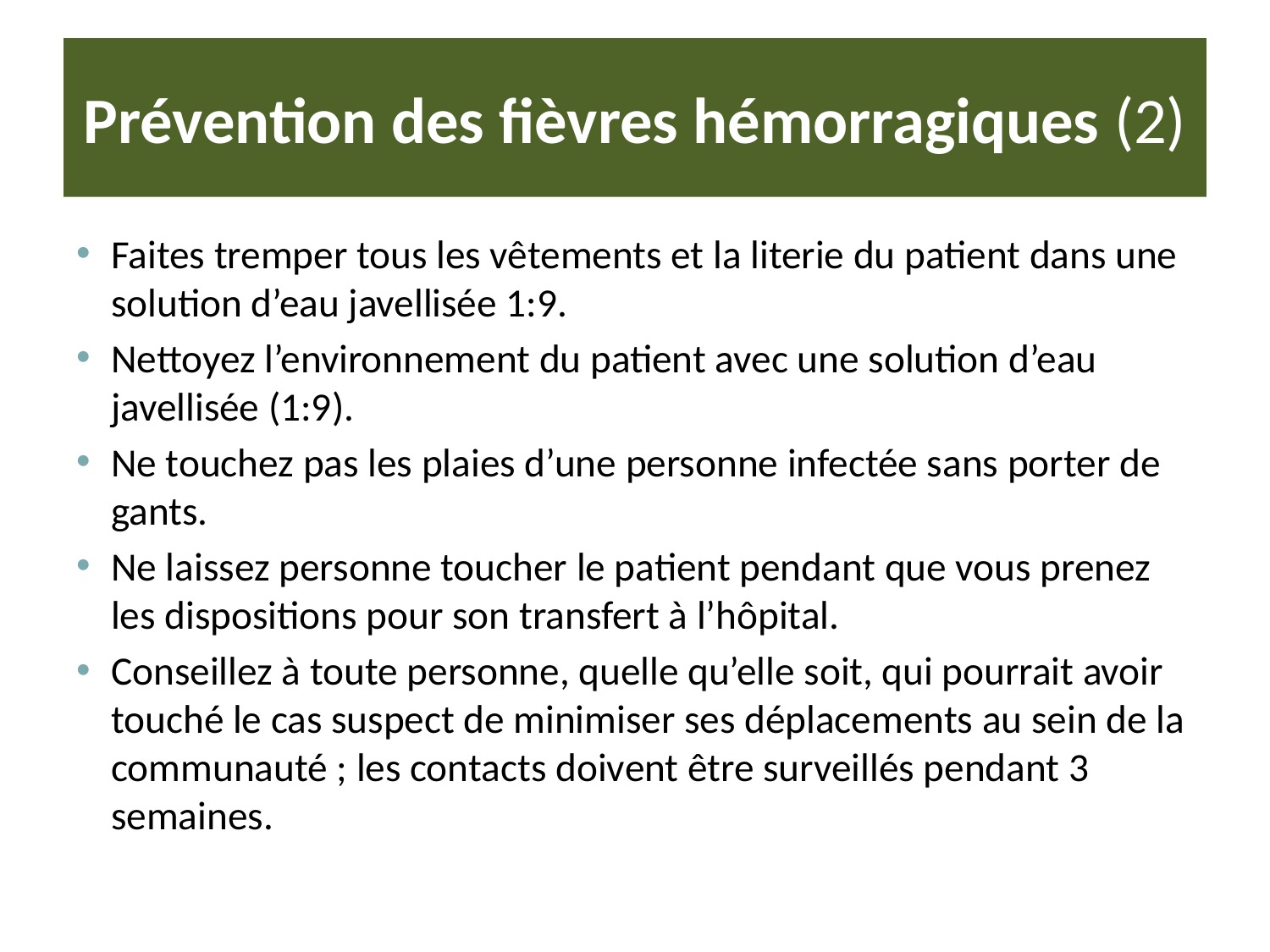

# Prévention des fièvres hémorragiques (2)
Faites tremper tous les vêtements et la literie du patient dans une solution d’eau javellisée 1:9.
Nettoyez l’environnement du patient avec une solution d’eau javellisée (1:9).
Ne touchez pas les plaies d’une personne infectée sans porter de gants.
Ne laissez personne toucher le patient pendant que vous prenez les dispositions pour son transfert à l’hôpital.
Conseillez à toute personne, quelle qu’elle soit, qui pourrait avoir touché le cas suspect de minimiser ses déplacements au sein de la communauté ; les contacts doivent être surveillés pendant 3 semaines.